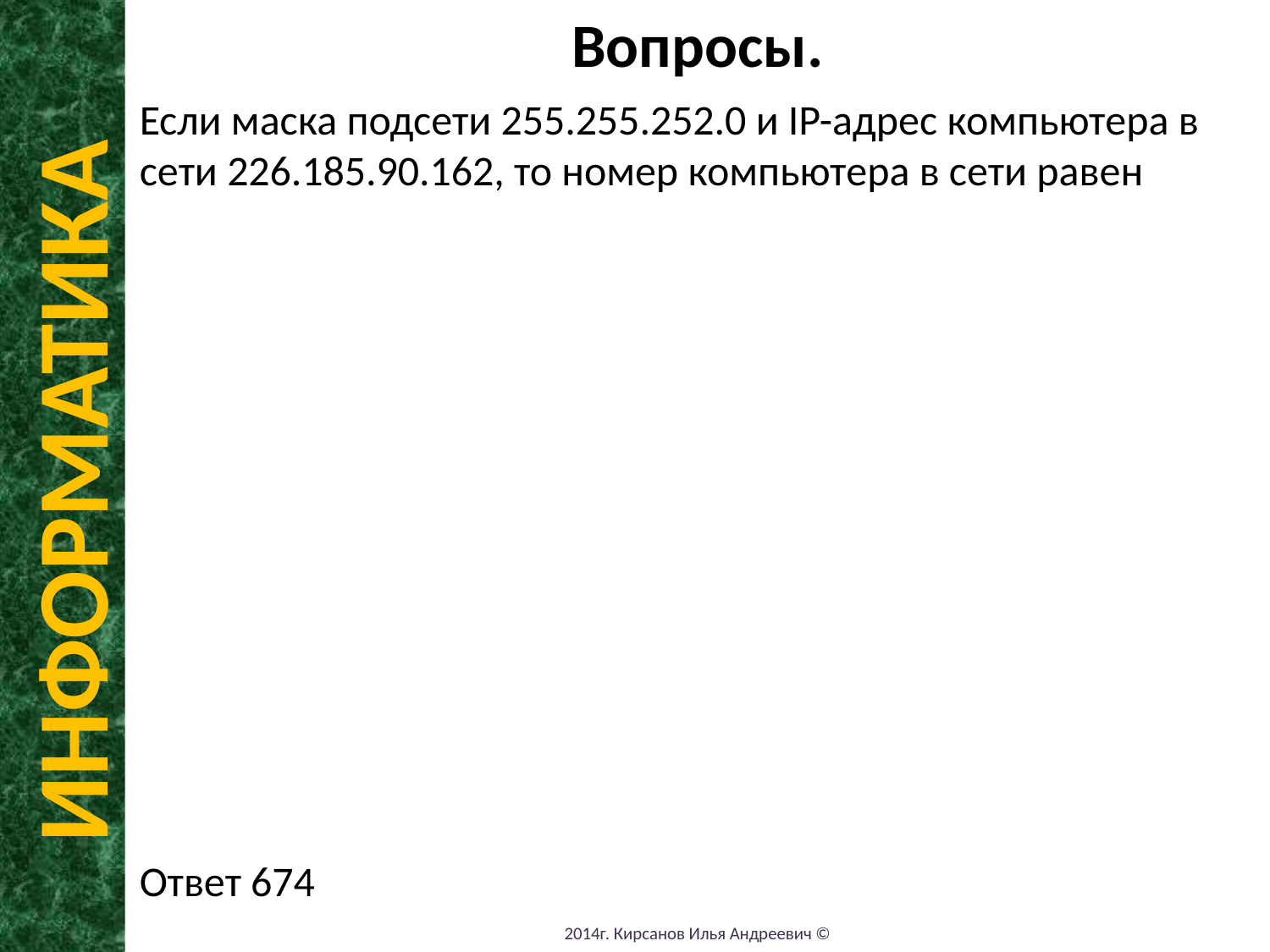

Вопросы.

Если маска подсети 255.255.252.0 и IP-адрес компьютера в сети 226.185.90.162, то номер компьютера в сети равен

Ответ 674

ИНФОРМАТИКА
2014г. Кирсанов Илья Андреевич ©